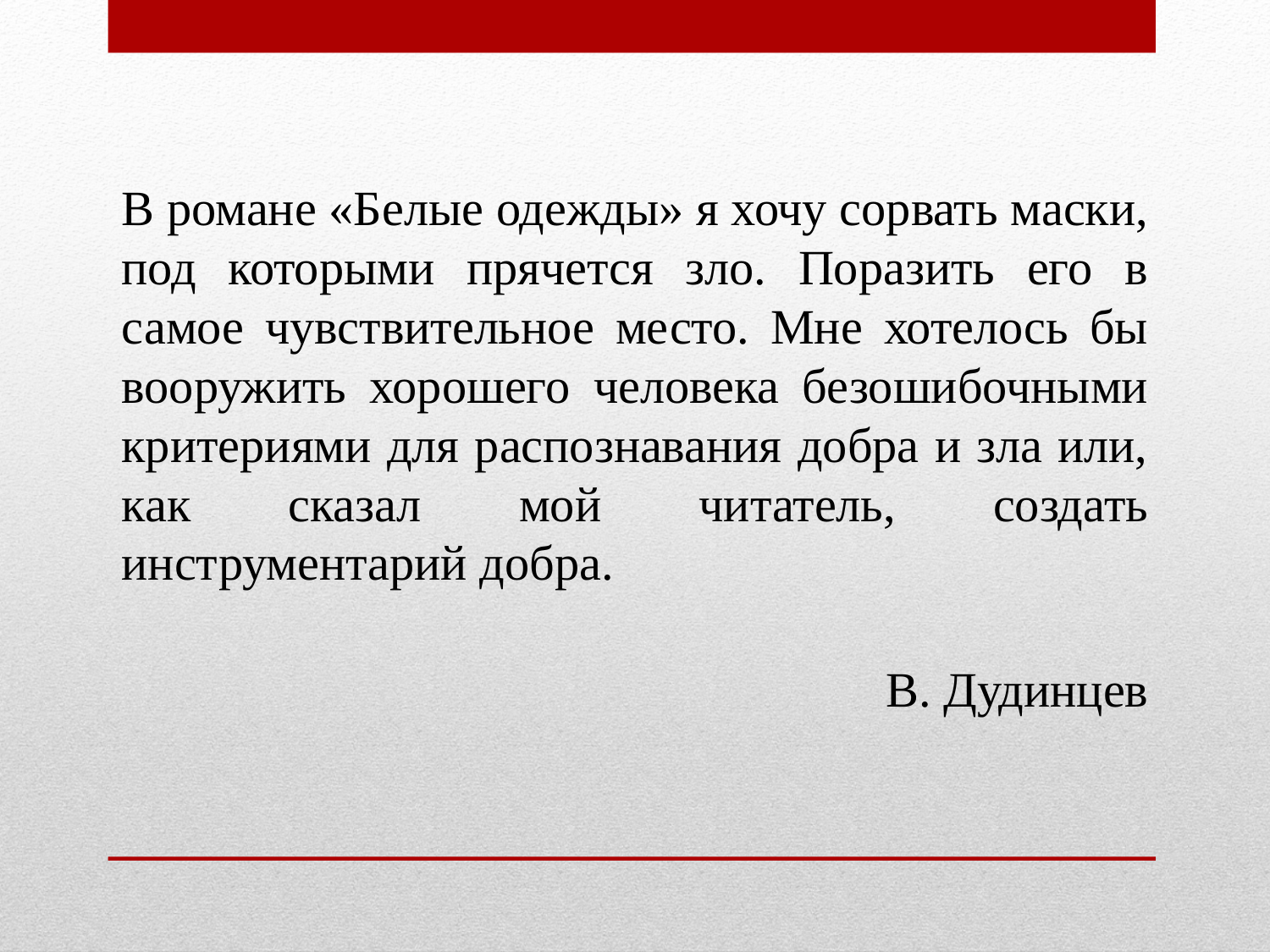

В романе «Белые одежды» я хочу сорвать маски, под которыми прячется зло. Поразить его в самое чувствительное место. Мне хотелось бы вооружить хорошего человека безошибочными критериями для распознавания добра и зла или, как сказал мой читатель, создать инструментарий добра.

В. Дудинцев